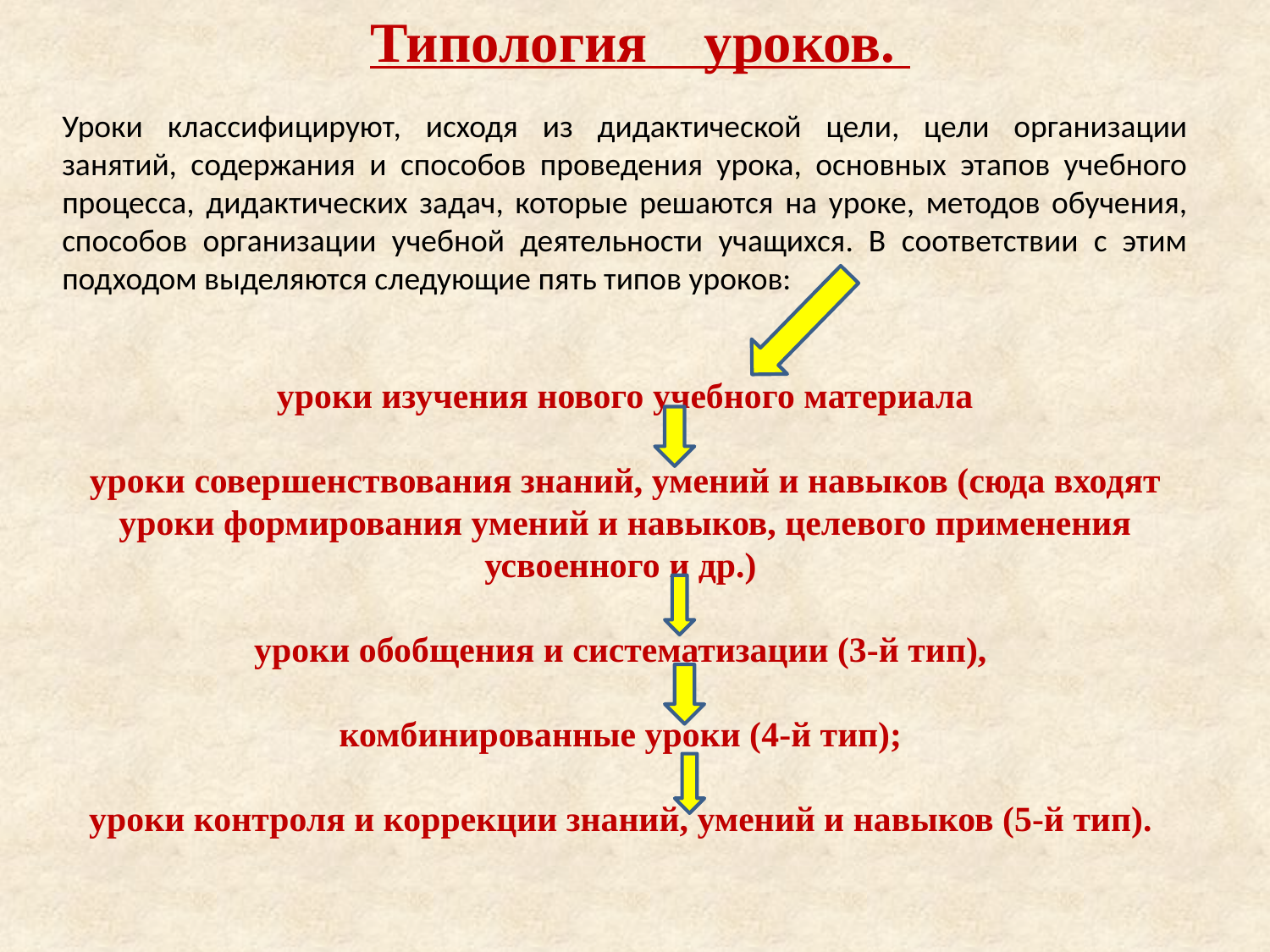

Типология    уроков.
Уроки классифицируют, исходя из дидактической цели, цели организации занятий, содержания и способов проведения урока, основных этапов учебного процесса, дидактических задач, которые решаются на уроке, методов обучения, способов организации учебной деятельности учащихся. В соответствии с этим подходом выделяются следующие пять типов уроков:

уроки изучения нового учебного материала

уроки совершенствования знаний, умений и навыков (сюда входят уроки формирования умений и навыков, целевого применения усвоенного и др.)

уроки обобщения и систематизации (3-й тип),

комбинированные уроки (4-й тип);

уроки контроля и коррекции знаний, умений и навыков (5-й тип).